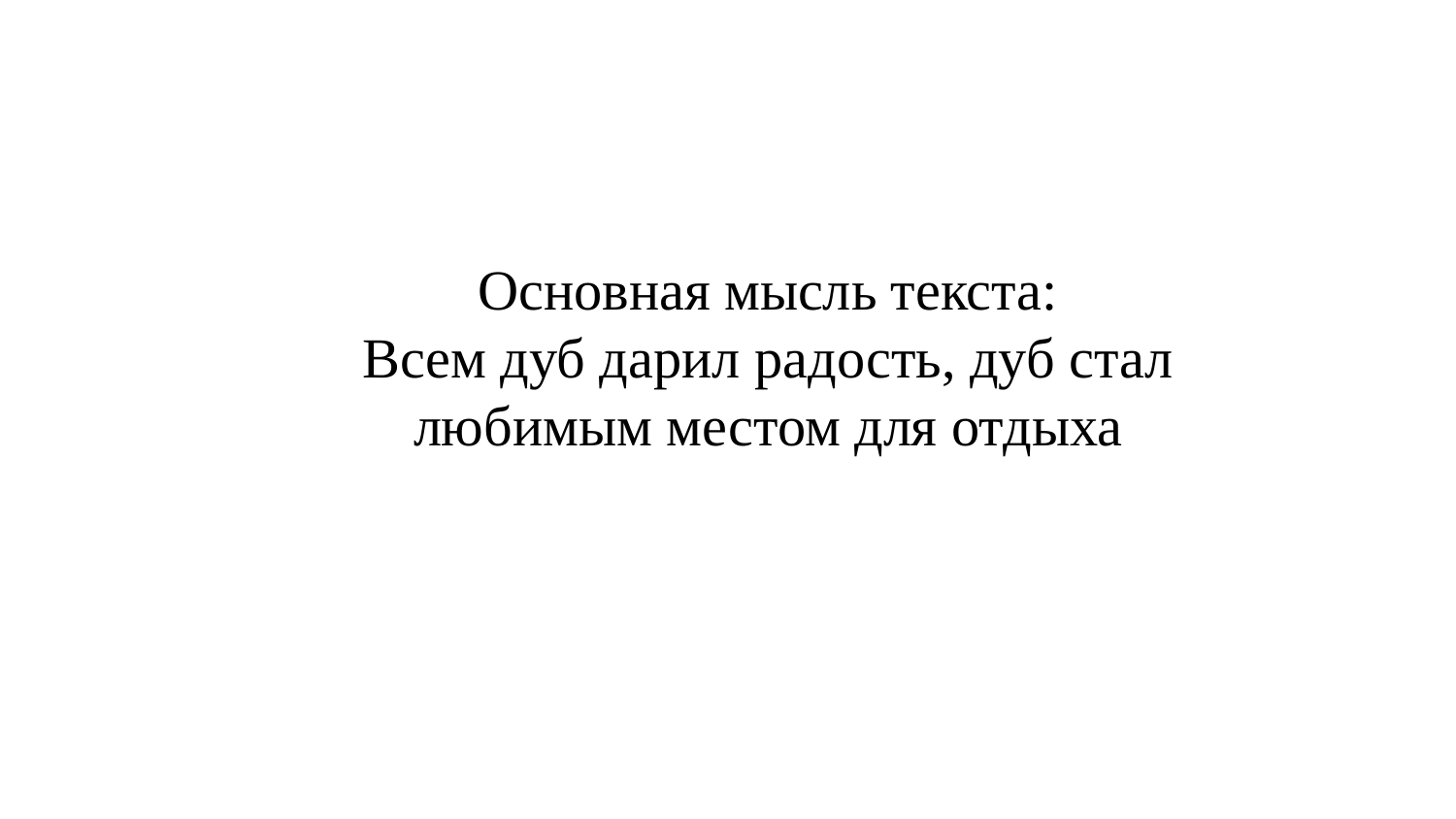

Основная мысль текста:
Всем дуб дарил радость, дуб стал любимым местом для отдыха